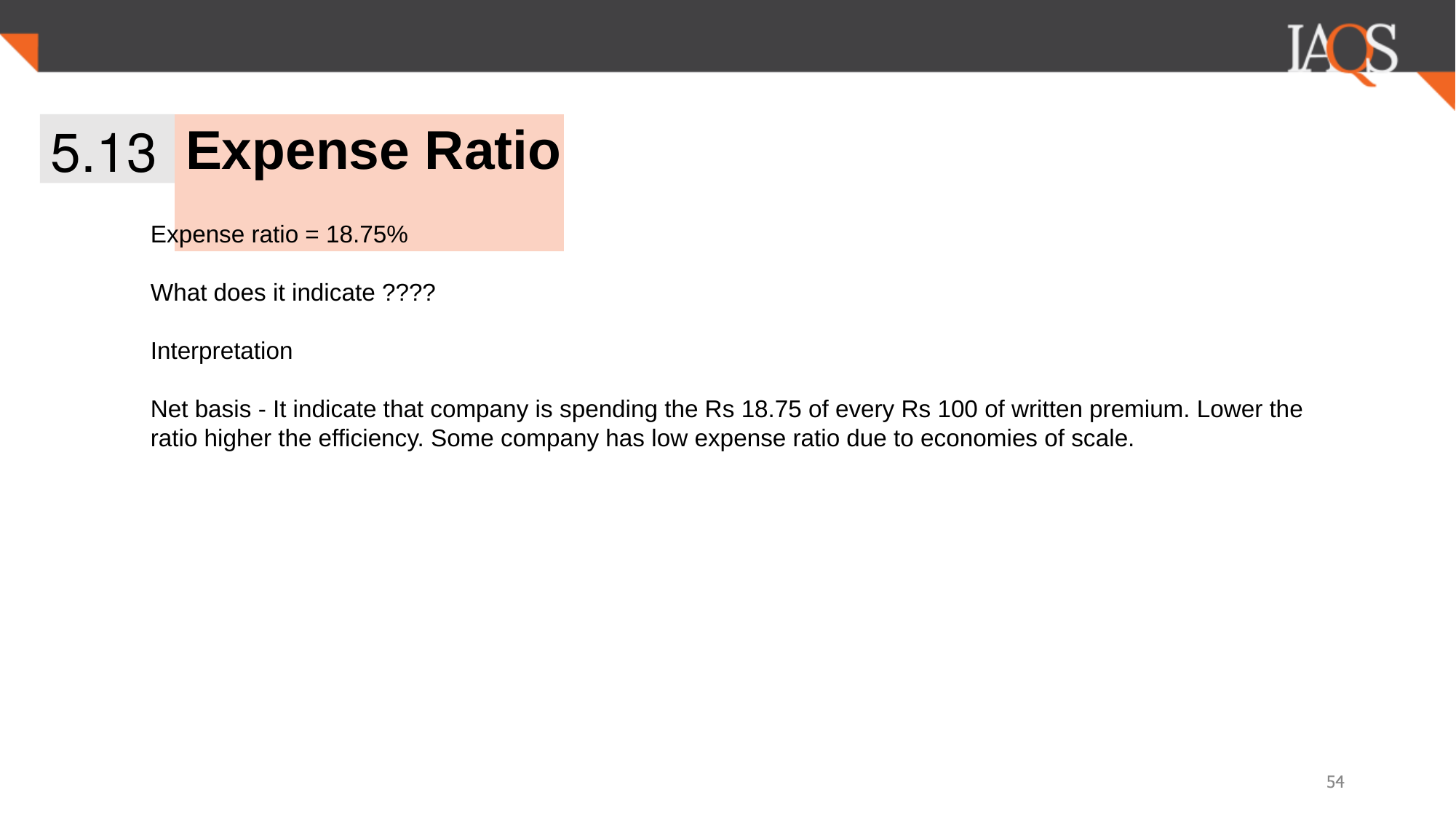

5.13
# Expense Ratio
Expense ratio = 18.75%
What does it indicate ???? Interpretation
Net basis - It indicate that company is spending the Rs 18.75 of every Rs 100 of written premium. Lower the
ratio higher the efficiency. Some company has low expense ratio due to economies of scale.
54